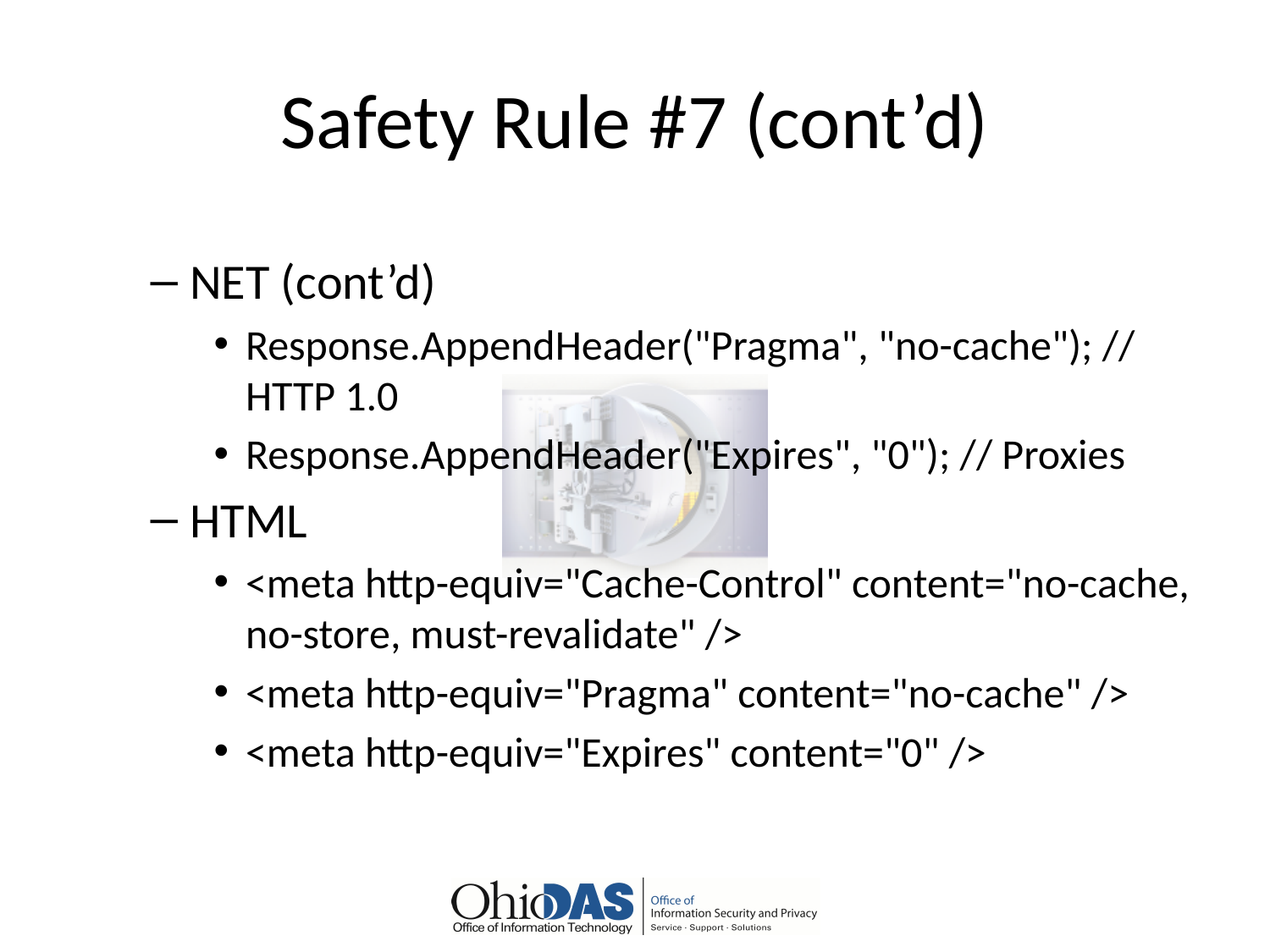

# Safety Rule #7 (cont’d)
NET (cont’d)
Response.AppendHeader("Pragma", "no-cache"); // HTTP 1.0
Response.AppendHeader("Expires", "0"); // Proxies
HTML
<meta http-equiv="Cache-Control" content="no-cache, no-store, must-revalidate" />
<meta http-equiv="Pragma" content="no-cache" />
<meta http-equiv="Expires" content="0" />